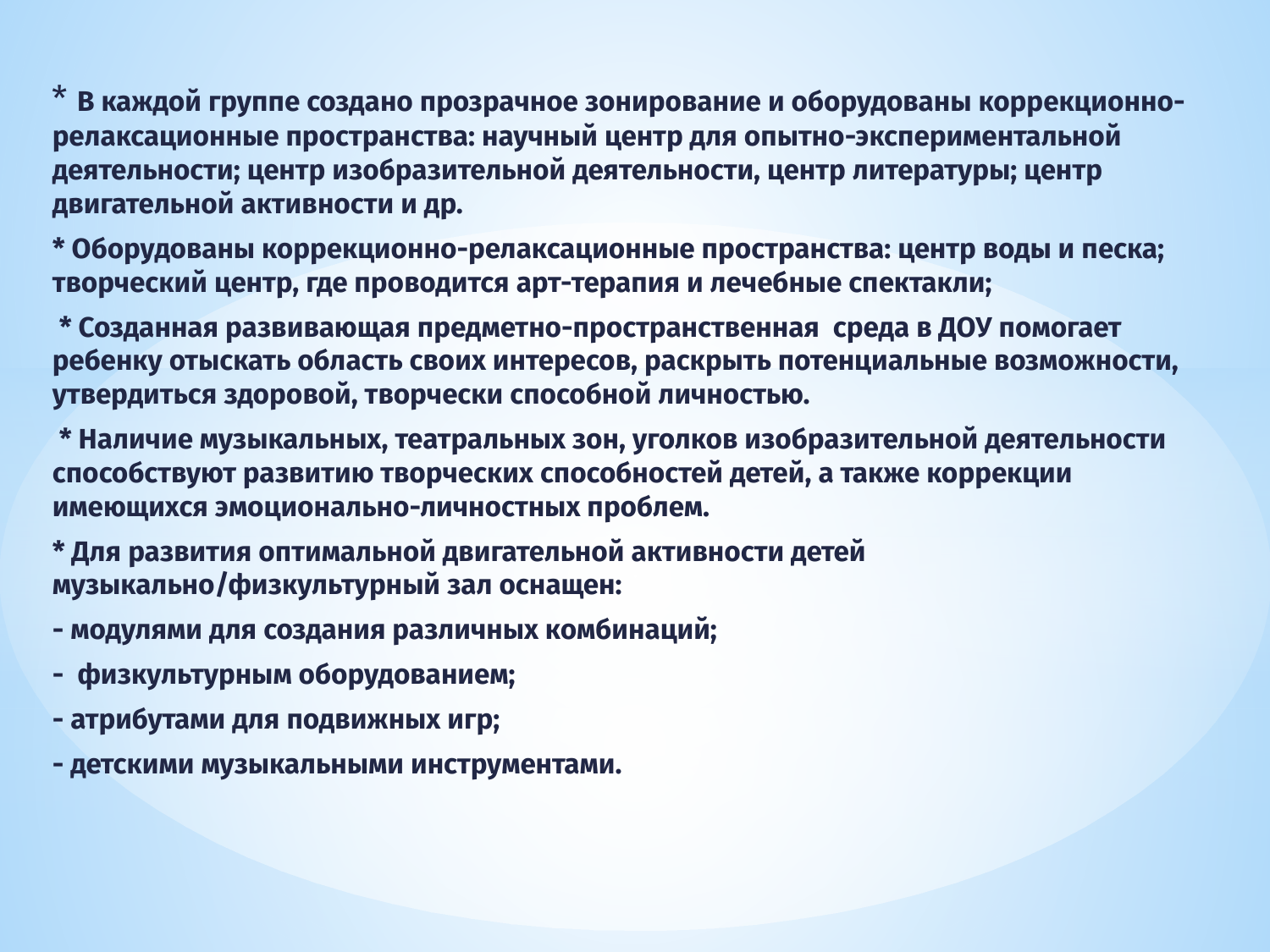

* В каждой группе создано прозрачное зонирование и оборудованы коррекционно-релаксационные пространства: научный центр для опытно-экспериментальной деятельности; центр изобразительной деятельности, центр литературы; центр двигательной активности и др.
* Оборудованы коррекционно-релаксационные пространства: центр воды и песка; творческий центр, где проводится арт-терапия и лечебные спектакли;
 * Созданная развивающая предметно-пространственная  среда в ДОУ помогает ребенку отыскать область своих интересов, раскрыть потенциальные возможности, утвердиться здоровой, творчески способной личностью.
 * Наличие музыкальных, театральных зон, уголков изобразительной деятельности способствуют развитию творческих способностей детей, а также коррекции имеющихся эмоционально-личностных проблем.
* Для развития оптимальной двигательной активности детей музыкально/физкультурный зал оснащен:
- модулями для создания различных комбинаций;
-  физкультурным оборудованием;
- атрибутами для подвижных игр;
- детскими музыкальными инструментами.